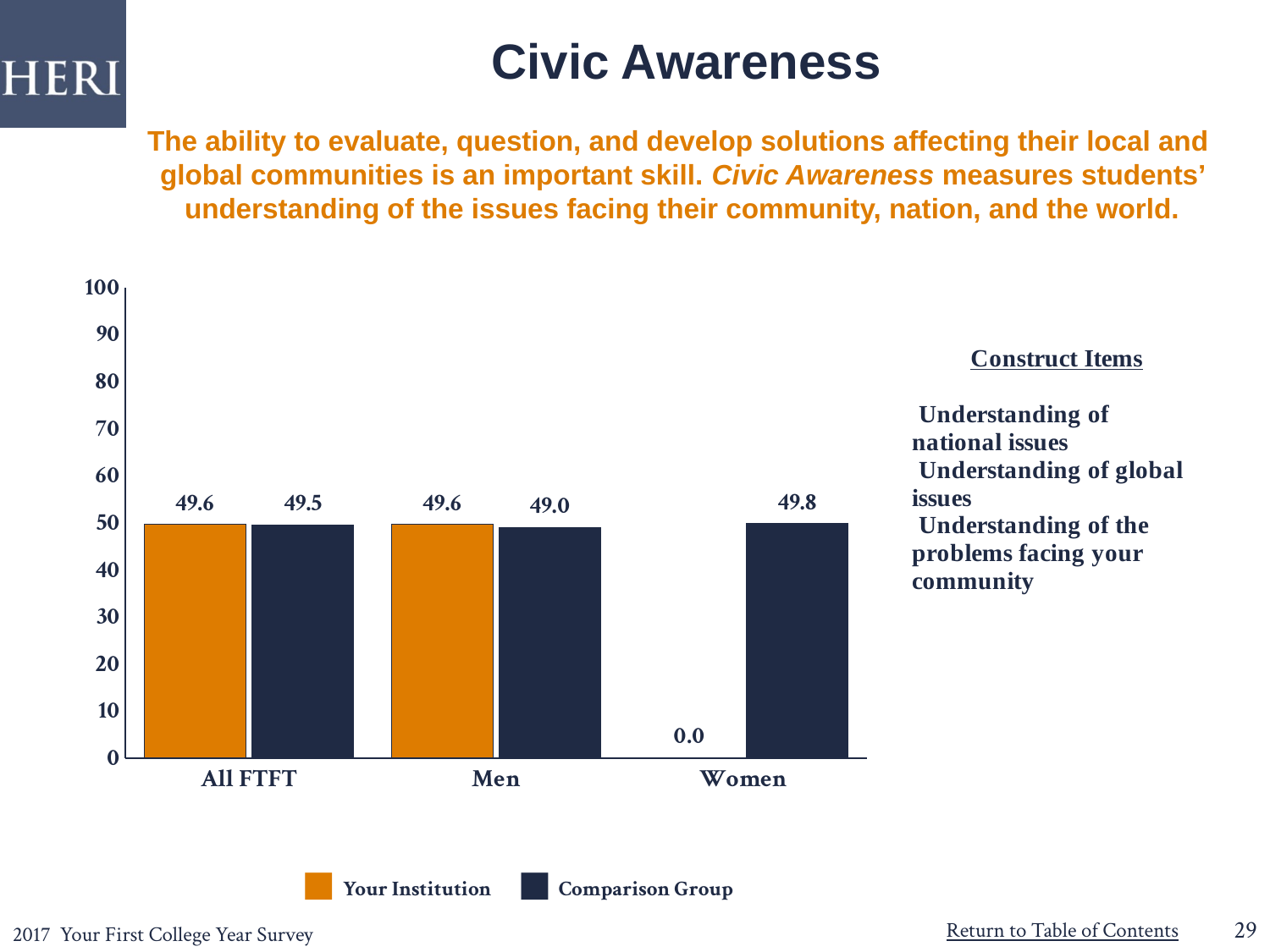

Civic Awareness
The ability to evaluate, question, and develop solutions affecting their local and
global communities is an important skill. Civic Awareness measures students’ understanding of the issues facing their community, nation, and the world.

### Chart

| Category |  |  |
|---|---|---|
| All FTFT | 49.63 | 49.49 |
| Men | 49.63 | 48.99 |
| Women | 0.0 | 49.83 |
■ Comparison Group
■ Your Institution
29
2017  Your First College Year Survey